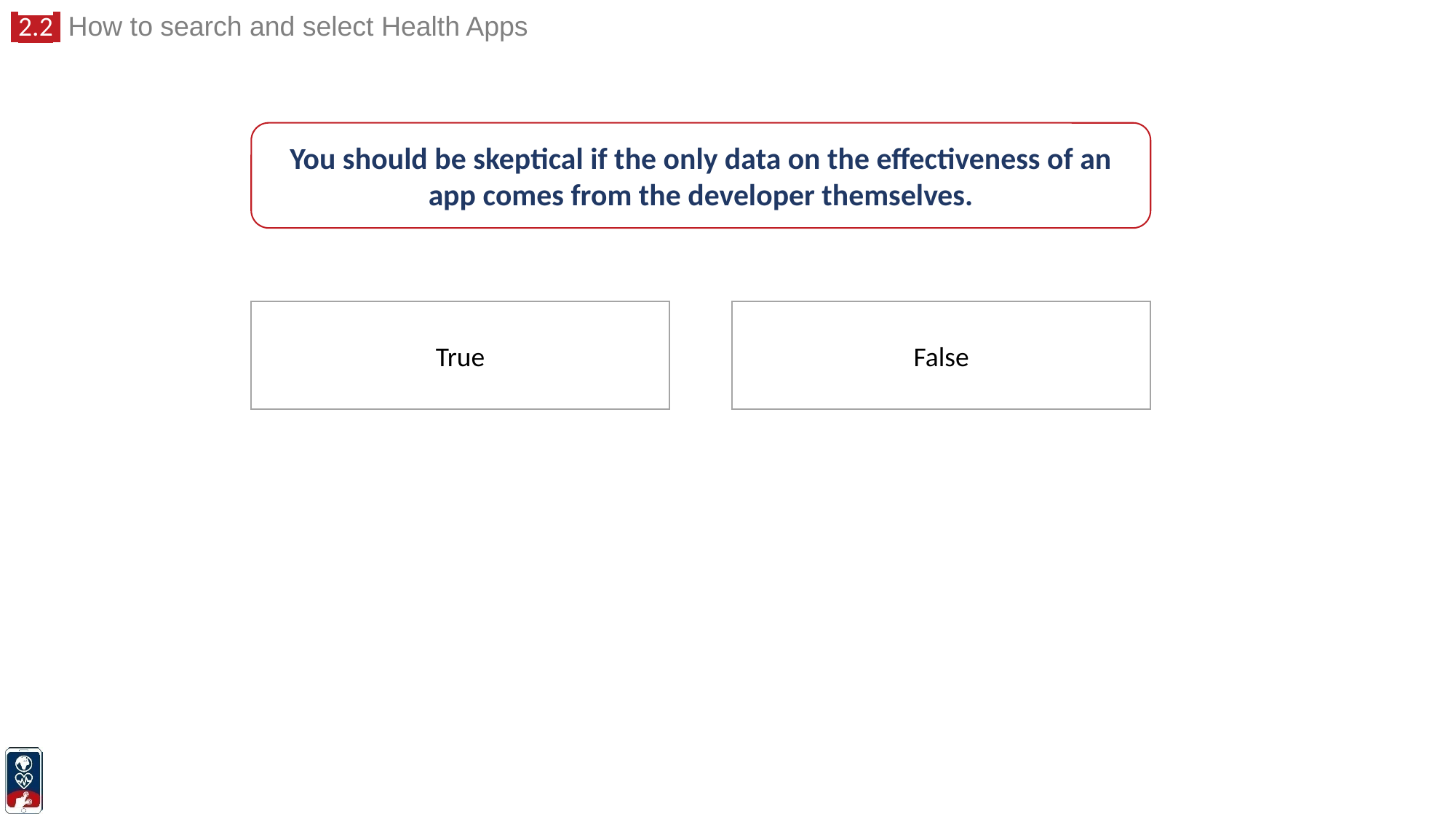

You should be skeptical if the only data on the effectiveness of an app comes from the developer themselves.
True
False